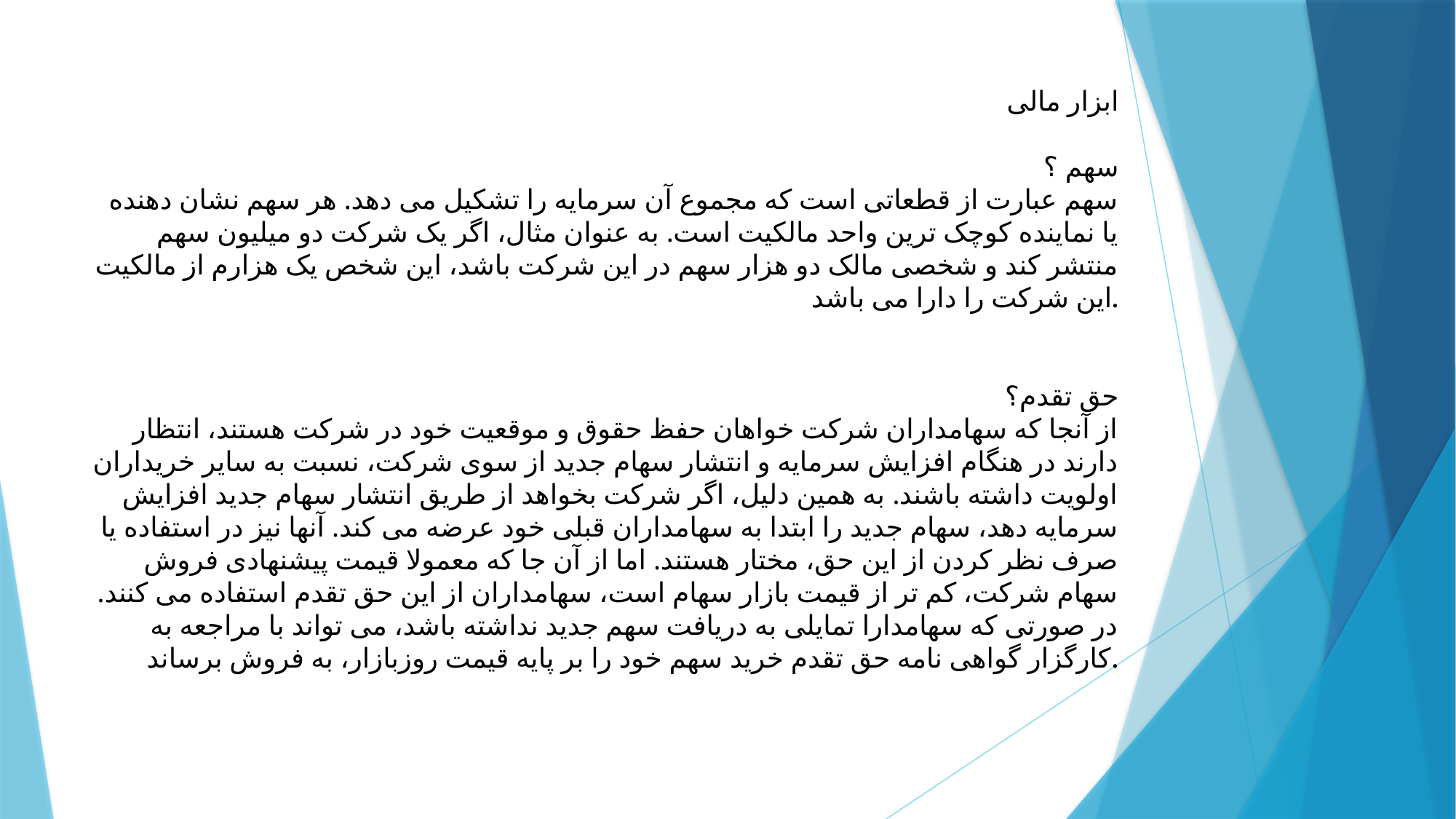

ابزار مالی

سهم ؟
سهم عبارت از قطعاتی است که مجموع آن سرمایه را تشکیل می دهد. هر سهم نشان دهنده یا نماینده کوچک ترین واحد مالکیت است. به عنوان مثال، اگر یک شرکت دو میلیون سهم منتشر کند و شخصی مالک دو هزار سهم در این شرکت باشد، این شخص یک هزارم از مالکیت این شرکت را دارا می باشد.

حق تقدم؟
از آنجا که سهامداران شرکت خواهان حفظ حقوق و موقعیت خود در شرکت هستند، انتظار دارند در هنگام افزایش سرمایه و انتشار سهام جدید از سوی شرکت، نسبت به سایر خریداران اولویت داشته باشند. به همین دلیل، اگر شرکت بخواهد از طریق انتشار سهام جدید افزایش سرمایه دهد، سهام جدید را ابتدا به سهامداران قبلی خود عرضه می کند. آنها نیز در استفاده یا صرف نظر کردن از این حق، مختار هستند. اما از آن جا که معمولا قیمت پیشنهادی فروش سهام شرکت، کم تر از قیمت بازار سهام است، سهامداران از این حق تقدم استفاده می کنند. در صورتی که سهامدارا تمایلی به دریافت سهم جدید نداشته باشد، می تواند با مراجعه به کارگزار گواهی نامه حق تقدم خرید سهم خود را بر پایه قیمت روزبازار، به فروش برساند.